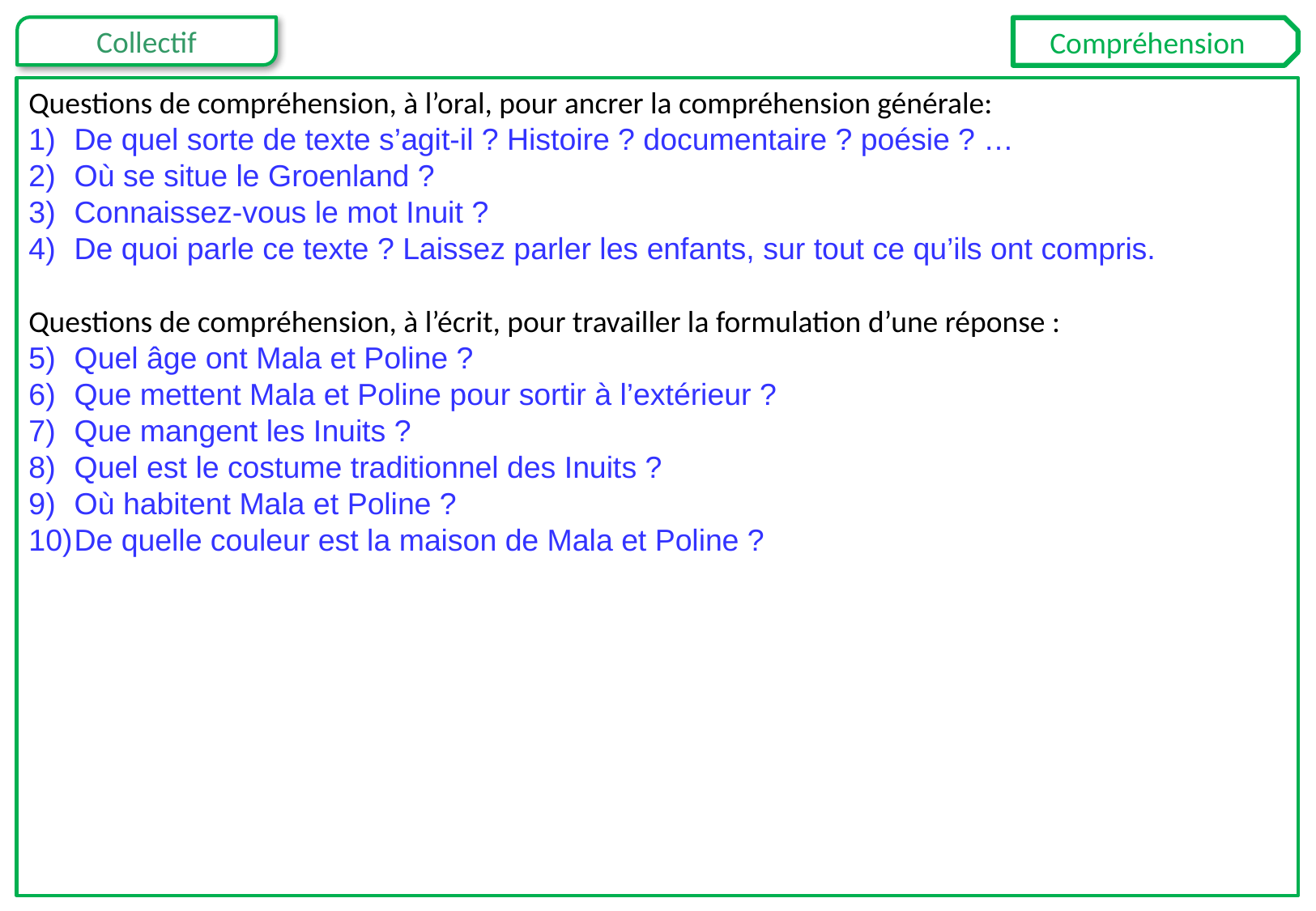

Compréhension
Questions de compréhension, à l’oral, pour ancrer la compréhension générale:
De quel sorte de texte s’agit-il ? Histoire ? documentaire ? poésie ? …
Où se situe le Groenland ?
Connaissez-vous le mot Inuit ?
De quoi parle ce texte ? Laissez parler les enfants, sur tout ce qu’ils ont compris.

Questions de compréhension, à l’écrit, pour travailler la formulation d’une réponse :
Quel âge ont Mala et Poline ?
Que mettent Mala et Poline pour sortir à l’extérieur ?
Que mangent les Inuits ?
Quel est le costume traditionnel des Inuits ?
Où habitent Mala et Poline ?
De quelle couleur est la maison de Mala et Poline ?